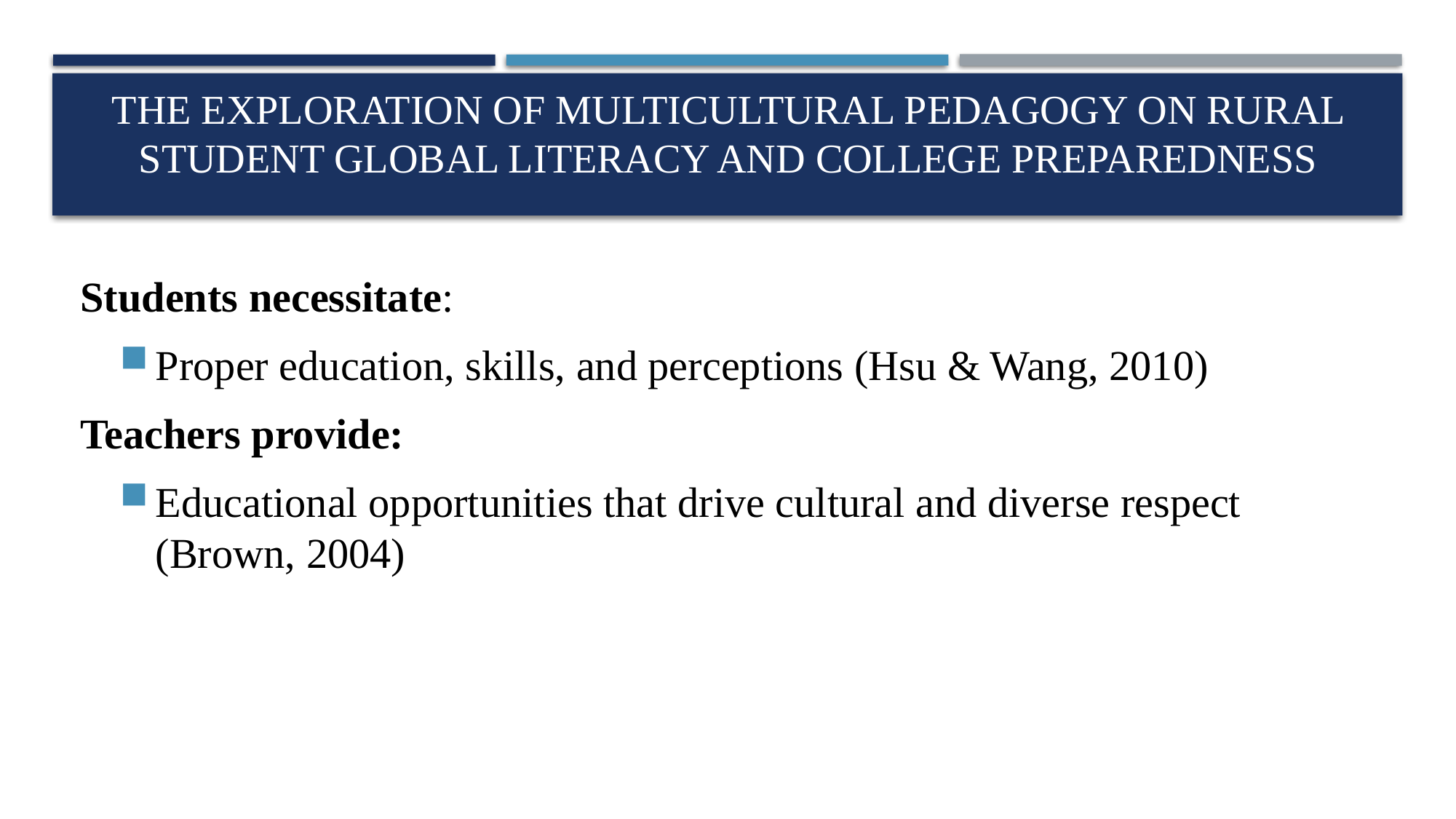

# The Exploration of Multicultural pedagogy on Rural student Global literacy and college Preparedness
Students necessitate:
Proper education, skills, and perceptions (Hsu & Wang, 2010)
Teachers provide:
Educational opportunities that drive cultural and diverse respect (Brown, 2004)